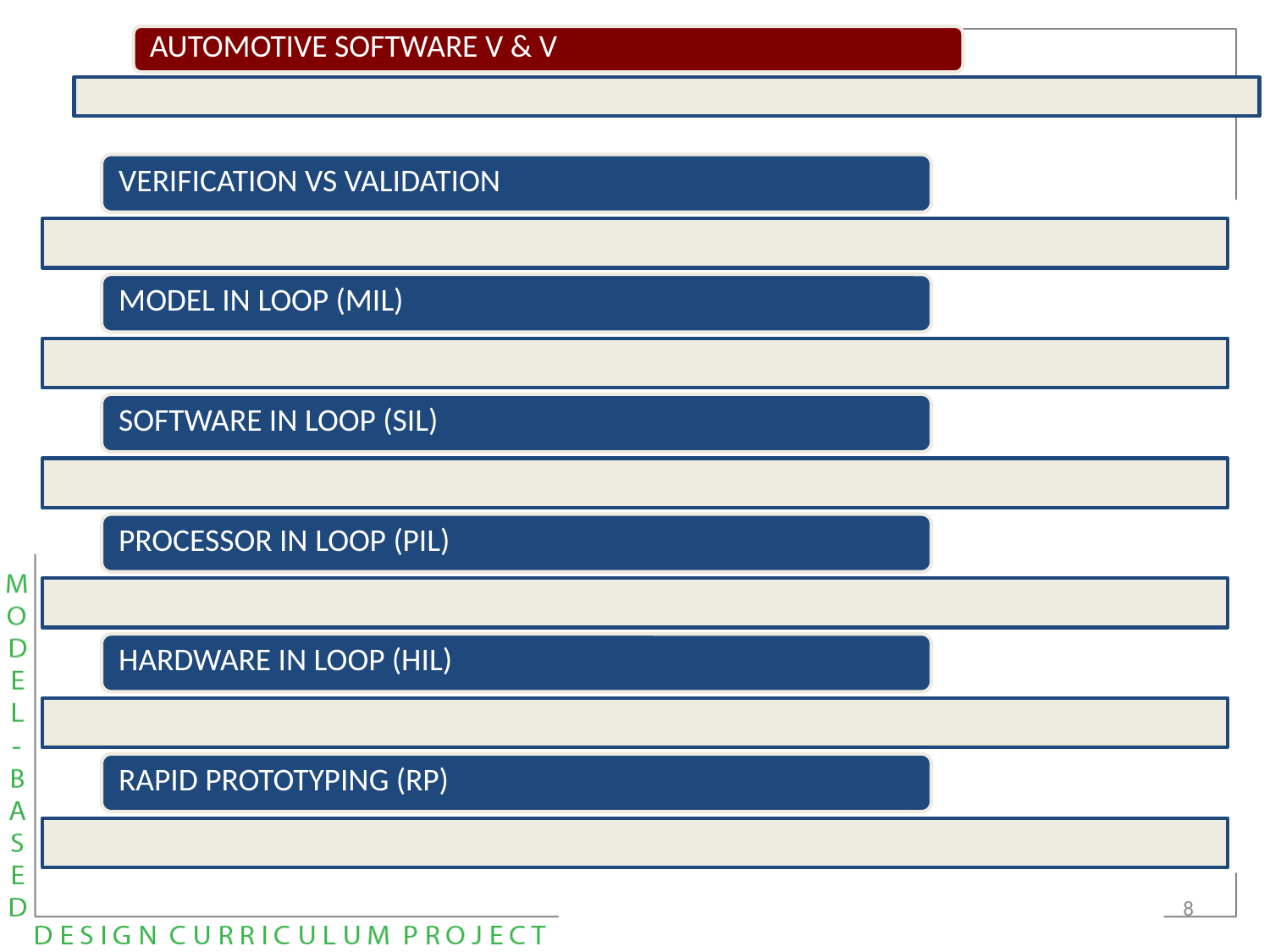

Automotive Software V & V
Verification vs Validation
Model in Loop (MiL)
Software in Loop (SiL)
Processor in Loop (PiL)
Hardware in Loop (HiL)
Rapid Prototyping (RP)
8